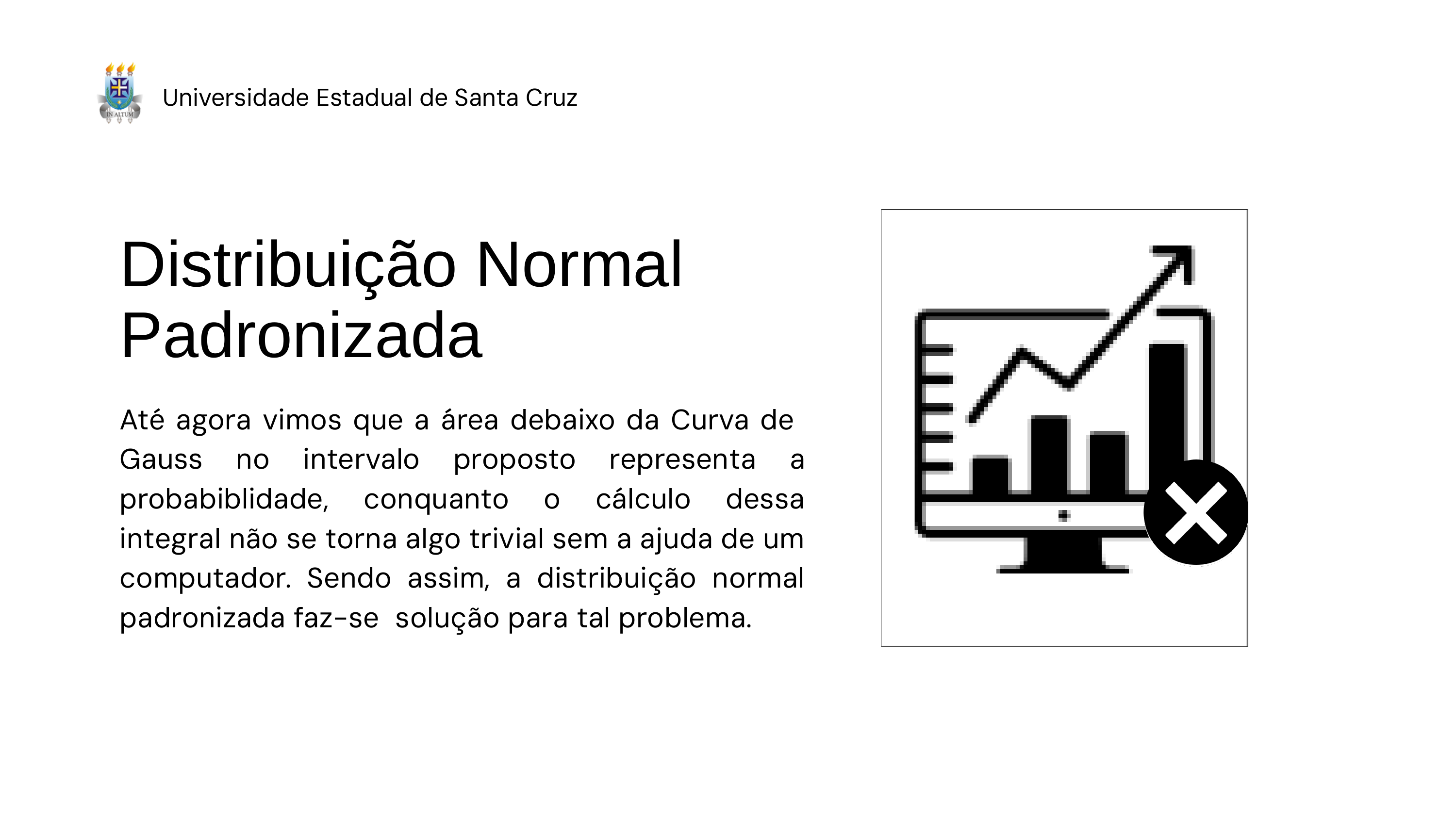

Universidade Estadual de Santa Cruz

Distribuição Normal Padronizada

Até agora vimos que a área debaixo da Curva de  Gauss no intervalo proposto representa a probabiblidade, conquanto o cálculo dessa integral não se torna algo trivial sem a ajuda de um computador. Sendo assim, a distribuição normal padronizada faz-se  solução para tal problema.